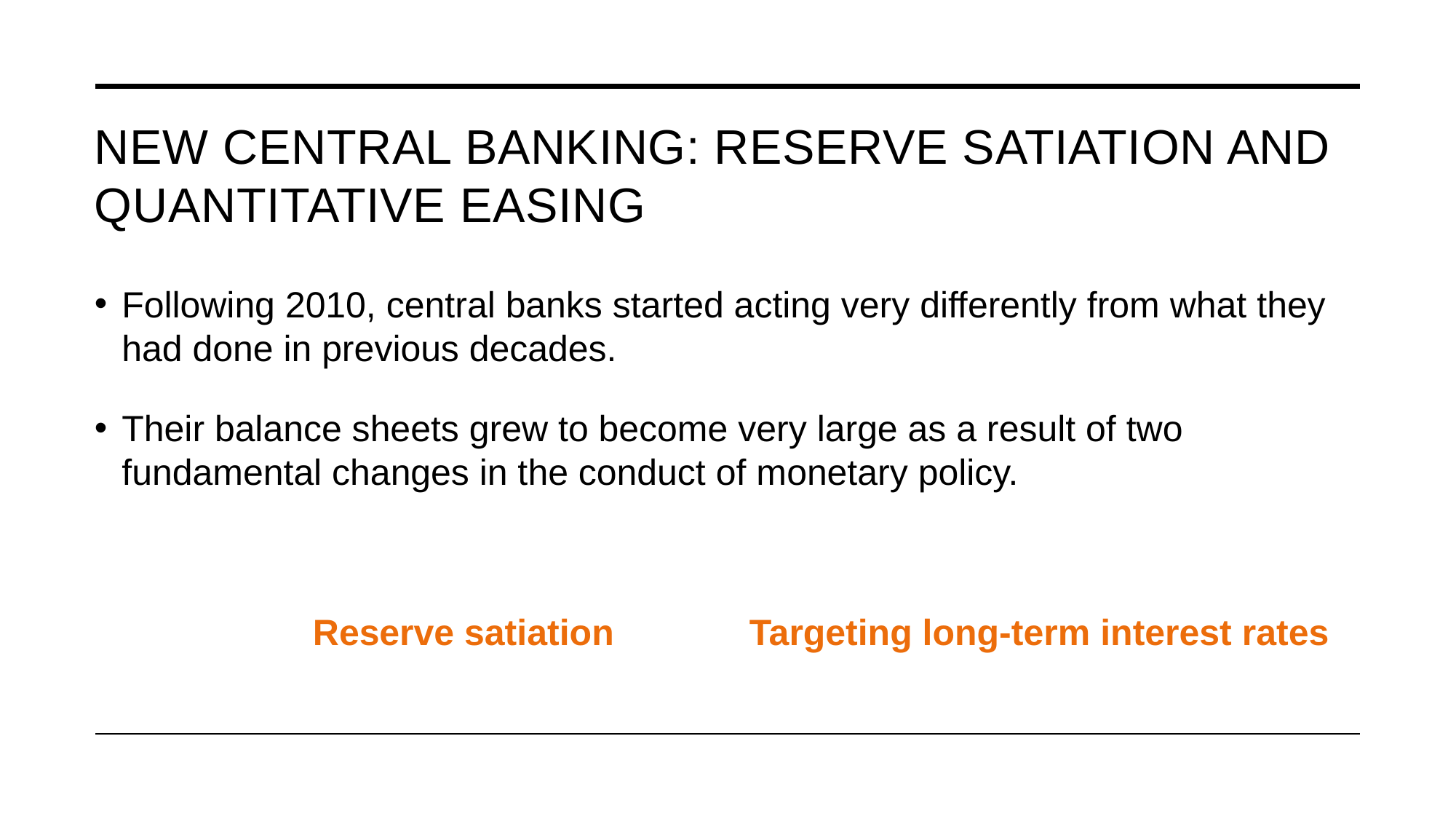

# New central banking: reserve satiation and quantitative easing
Following 2010, central banks started acting very differently from what they had done in previous decades.
Their balance sheets grew to become very large as a result of two fundamental changes in the conduct of monetary policy.
/
		Reserve satiation		Targeting long-term interest rates